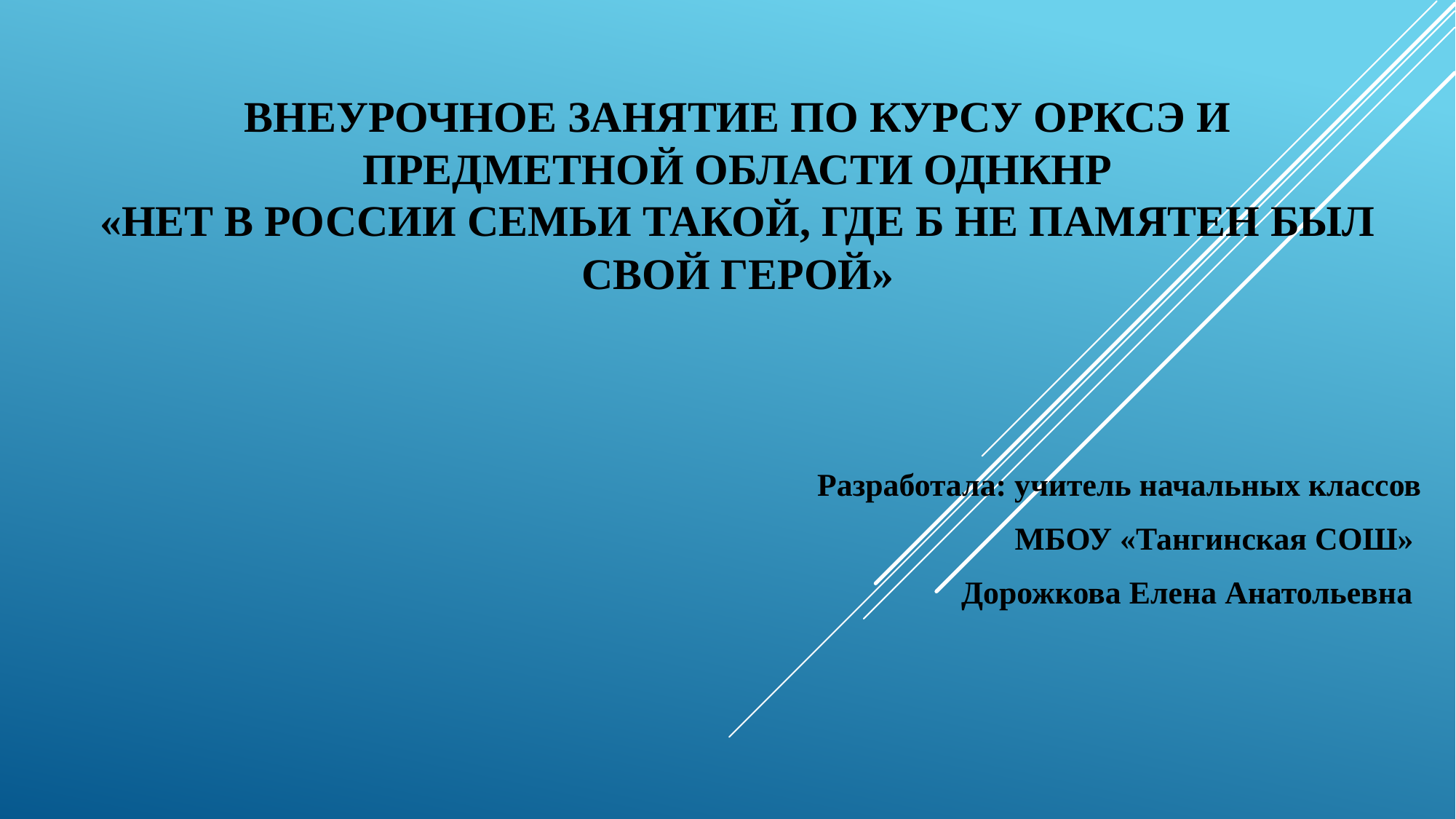

# Внеурочное занятие по курсу ОРКСЭ и предметной области ОДНКНР «Нет в России семьи такой, где б не памятен был свой герой»
Разработала: учитель начальных классов
МБОУ «Тангинская СОШ»
Дорожкова Елена Анатольевна